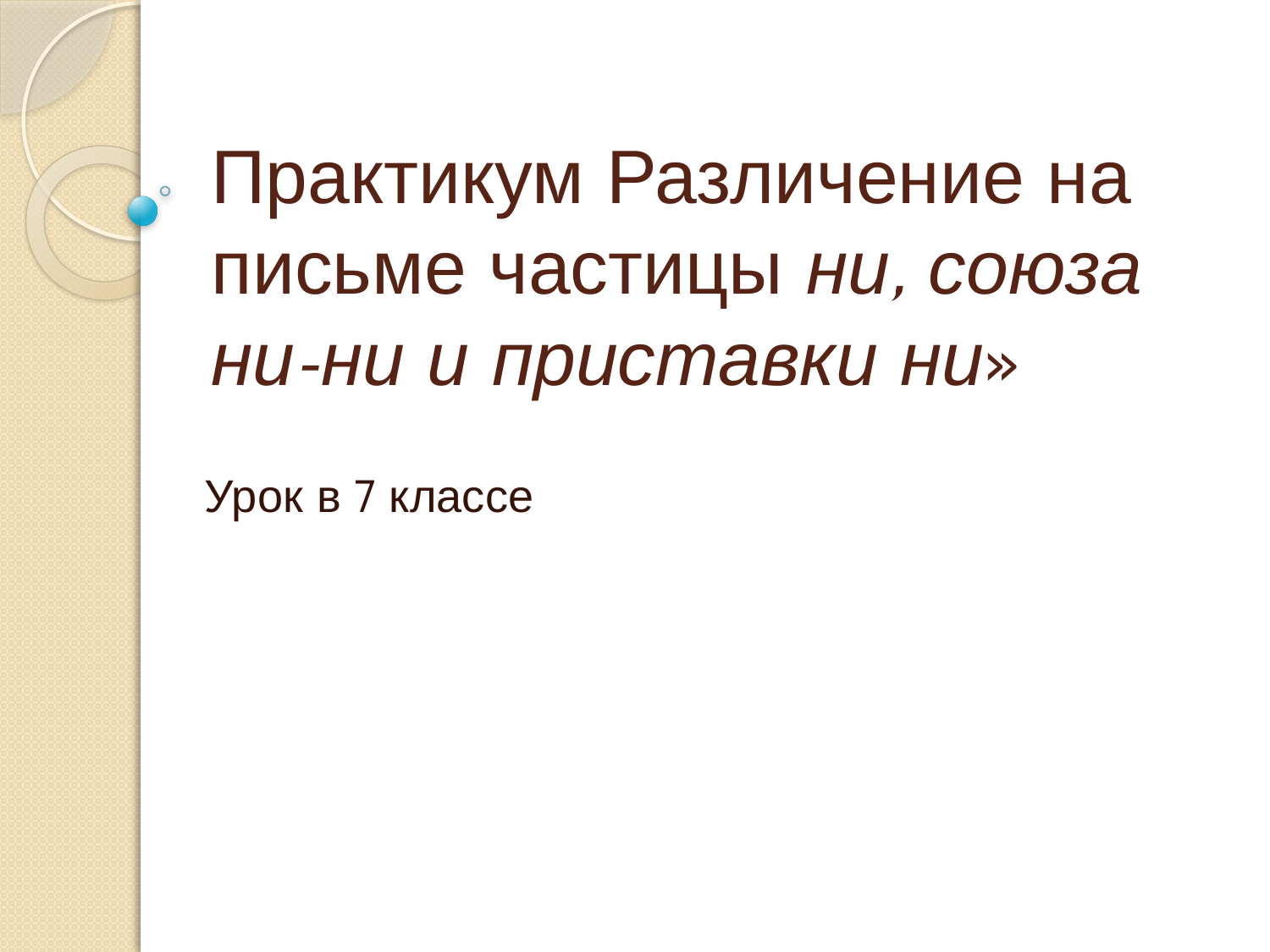

# Практикум Различение на письме частицы ни, союза ни-ни и приставки ни»
Урок в 7 классе